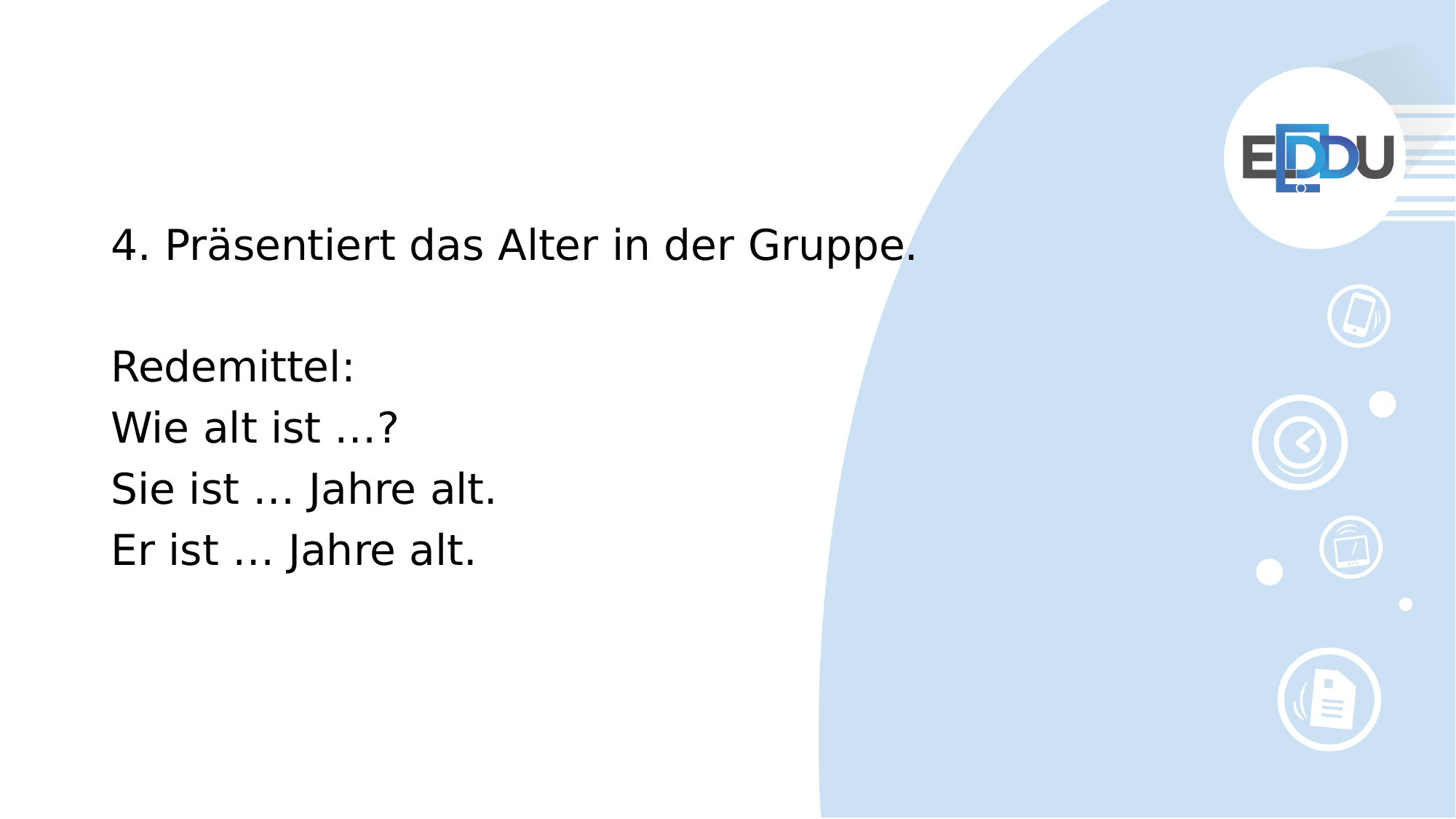

4. Präsentiert das Alter in der Gruppe.

Redemittel:
Wie alt ist …?
Sie ist … Jahre alt.
Er ist … Jahre alt.